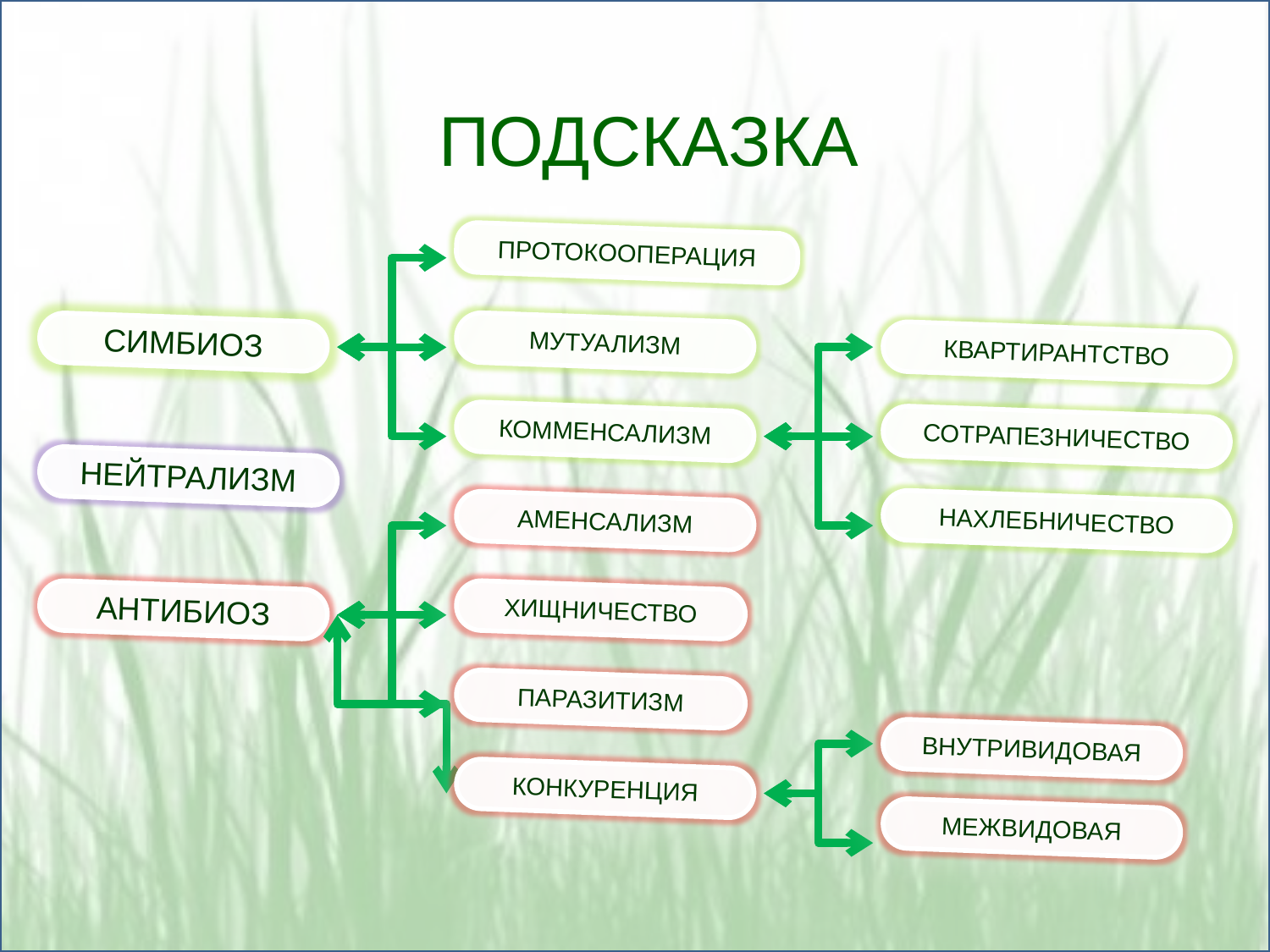

ПОДСКАЗКА
ПРОТОКООПЕРАЦИЯ
СИМБИОЗ
МУТУАЛИЗМ
КВАРТИРАНТСТВО
КОММЕНСАЛИЗМ
СОТРАПЕЗНИЧЕСТВО
НЕЙТРАЛИЗМ
АМЕНСАЛИЗМ
НАХЛЕБНИЧЕСТВО
АНТИБИОЗ
ХИЩНИЧЕСТВО
ПАРАЗИТИЗМ
ВНУТРИВИДОВАЯ
КОНКУРЕНЦИЯ
МЕЖВИДОВАЯ